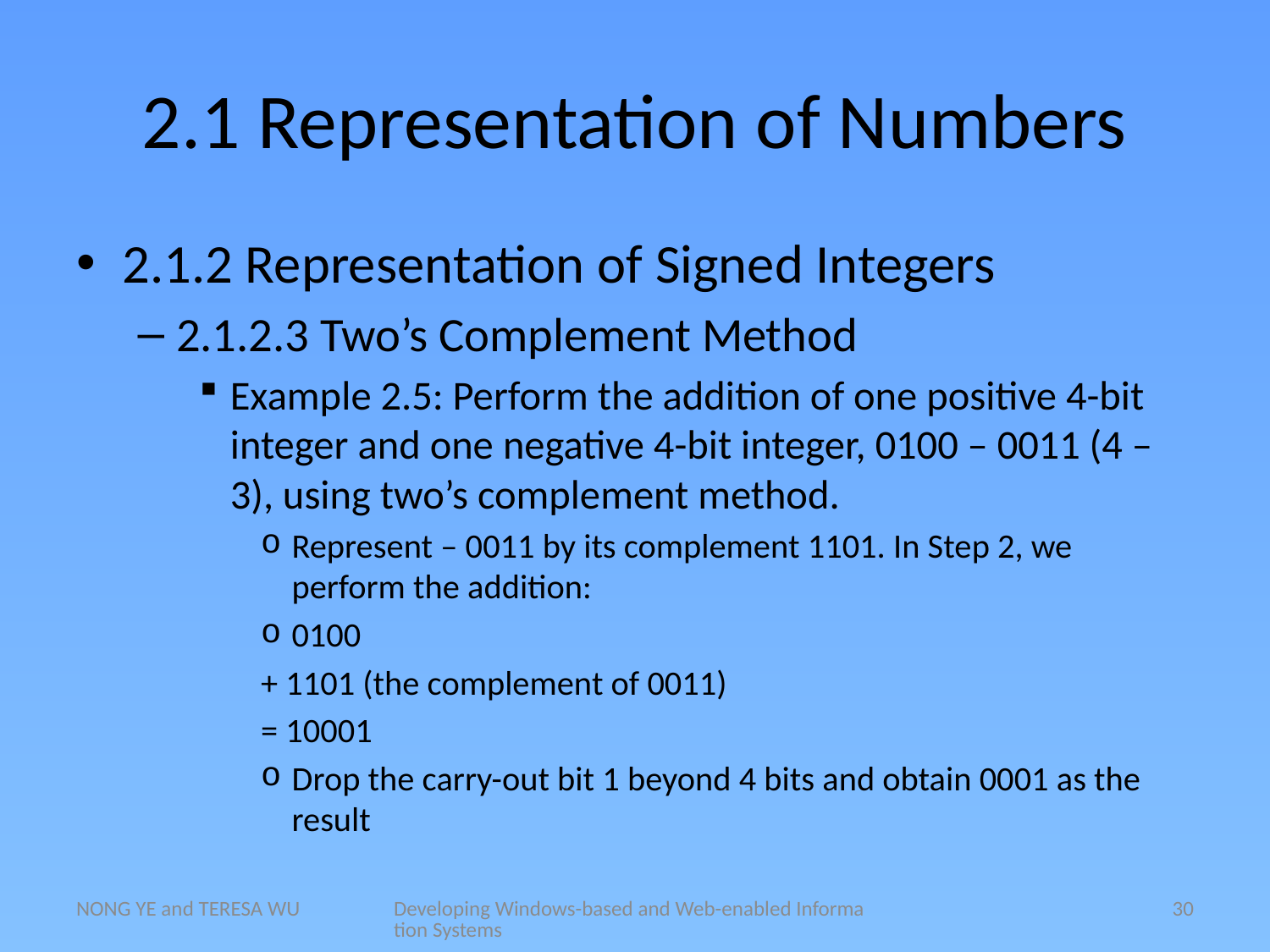

# 2.1 Representation of Numbers
2.1.2 Representation of Signed Integers
2.1.2.3 Two’s Complement Method
Example 2.5: Perform the addition of one positive 4-bit integer and one negative 4-bit integer, 0100 – 0011 (4 – 3), using two’s complement method.
Represent – 0011 by its complement 1101. In Step 2, we perform the addition:
0100
+ 1101 (the complement of 0011)
= 10001
Drop the carry-out bit 1 beyond 4 bits and obtain 0001 as the result
NONG YE and TERESA WU
Developing Windows-based and Web-enabled Information Systems
30